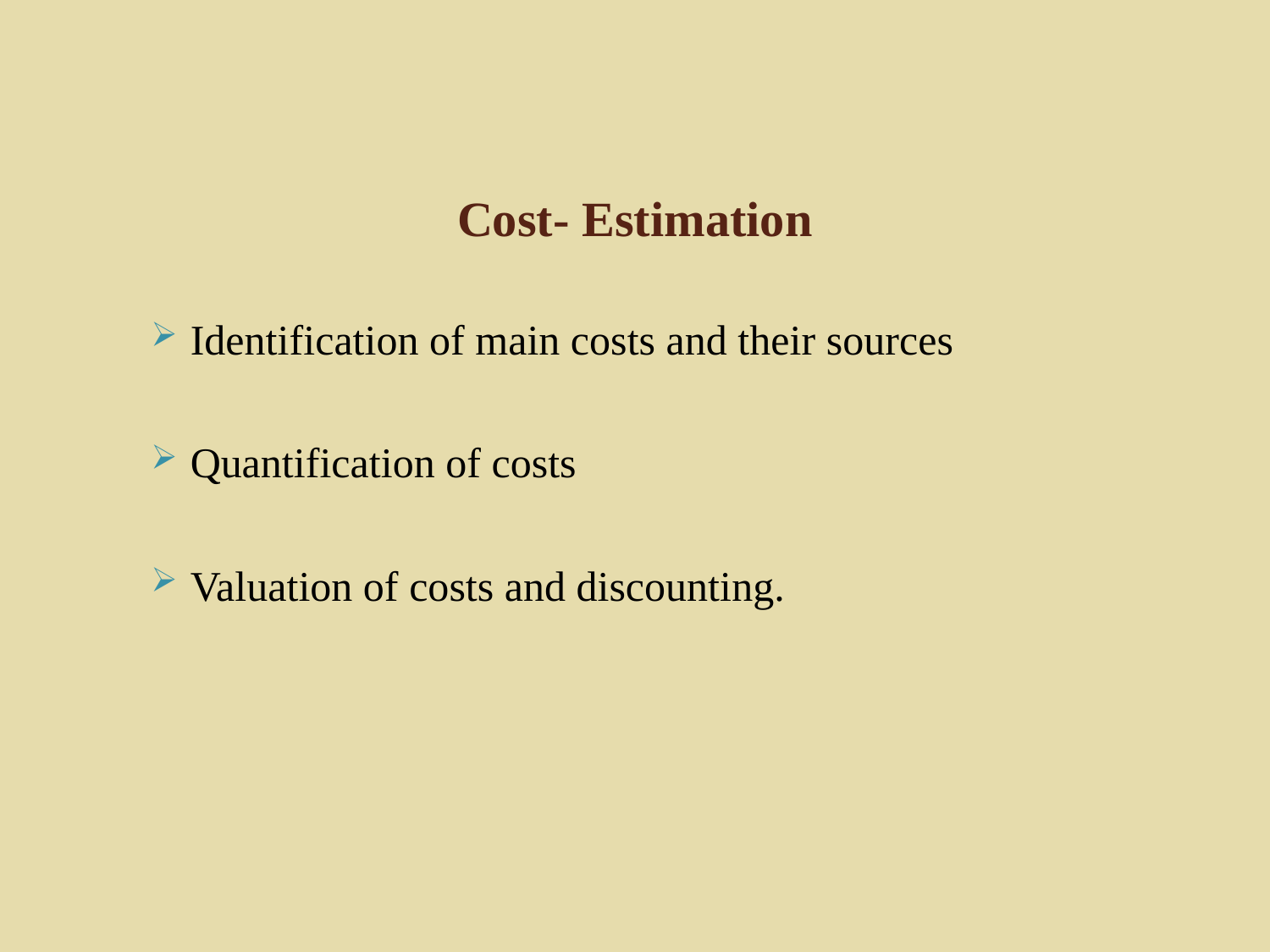

# Cost- Estimation
Identification of main costs and their sources

Quantification of costs

Valuation of costs and discounting.